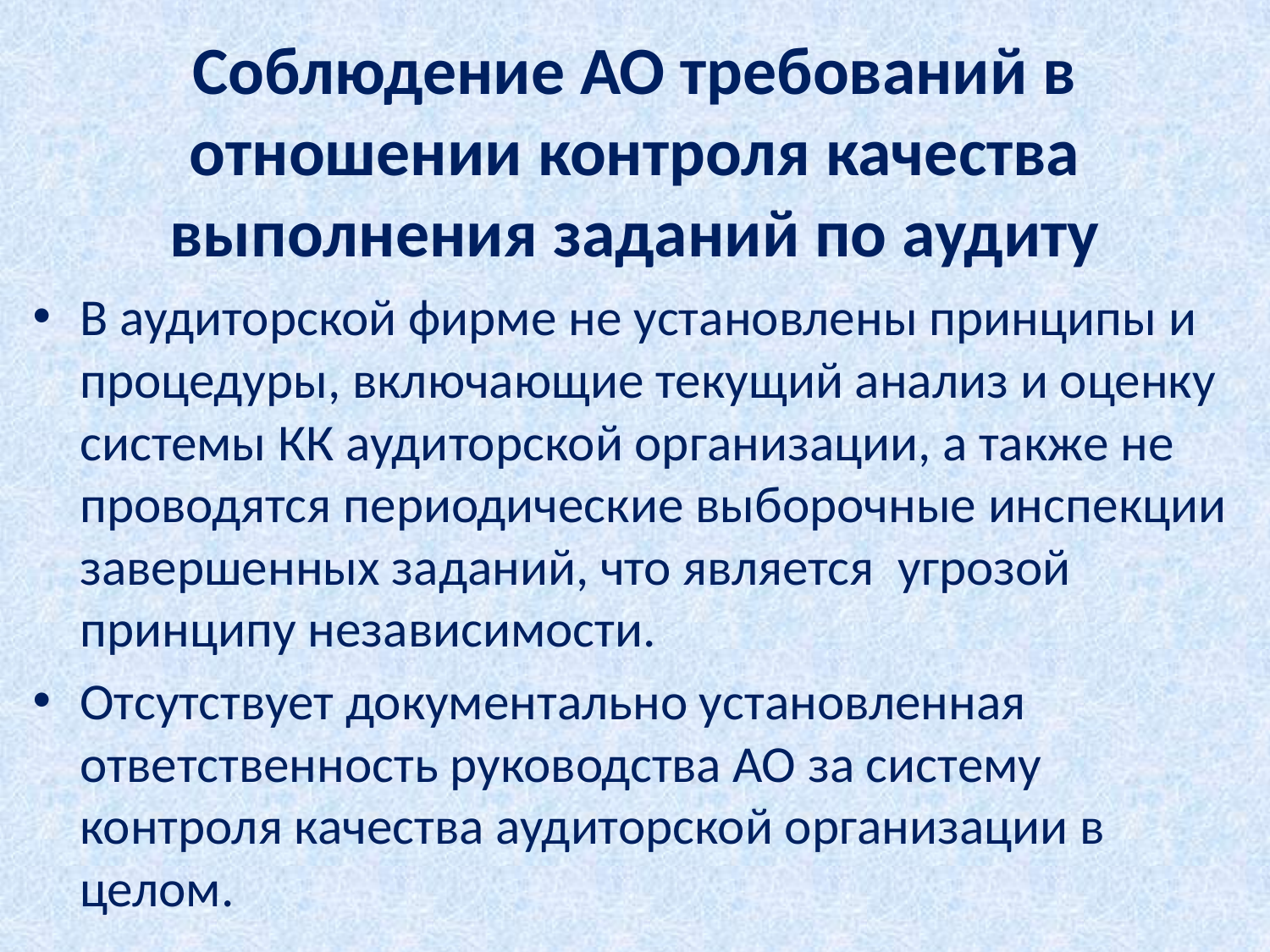

# Соблюдение АО требований в отношении контроля качества выполнения заданий по аудиту
В аудиторской фирме не установлены принципы и процедуры, включающие текущий анализ и оценку системы КК аудиторской организации, а также не проводятся периодические выборочные инспекции завершенных заданий, что является  угрозой принципу независимости.
Отсутствует документально установленная ответственность руководства АО за систему контроля качества аудиторской организации в целом.